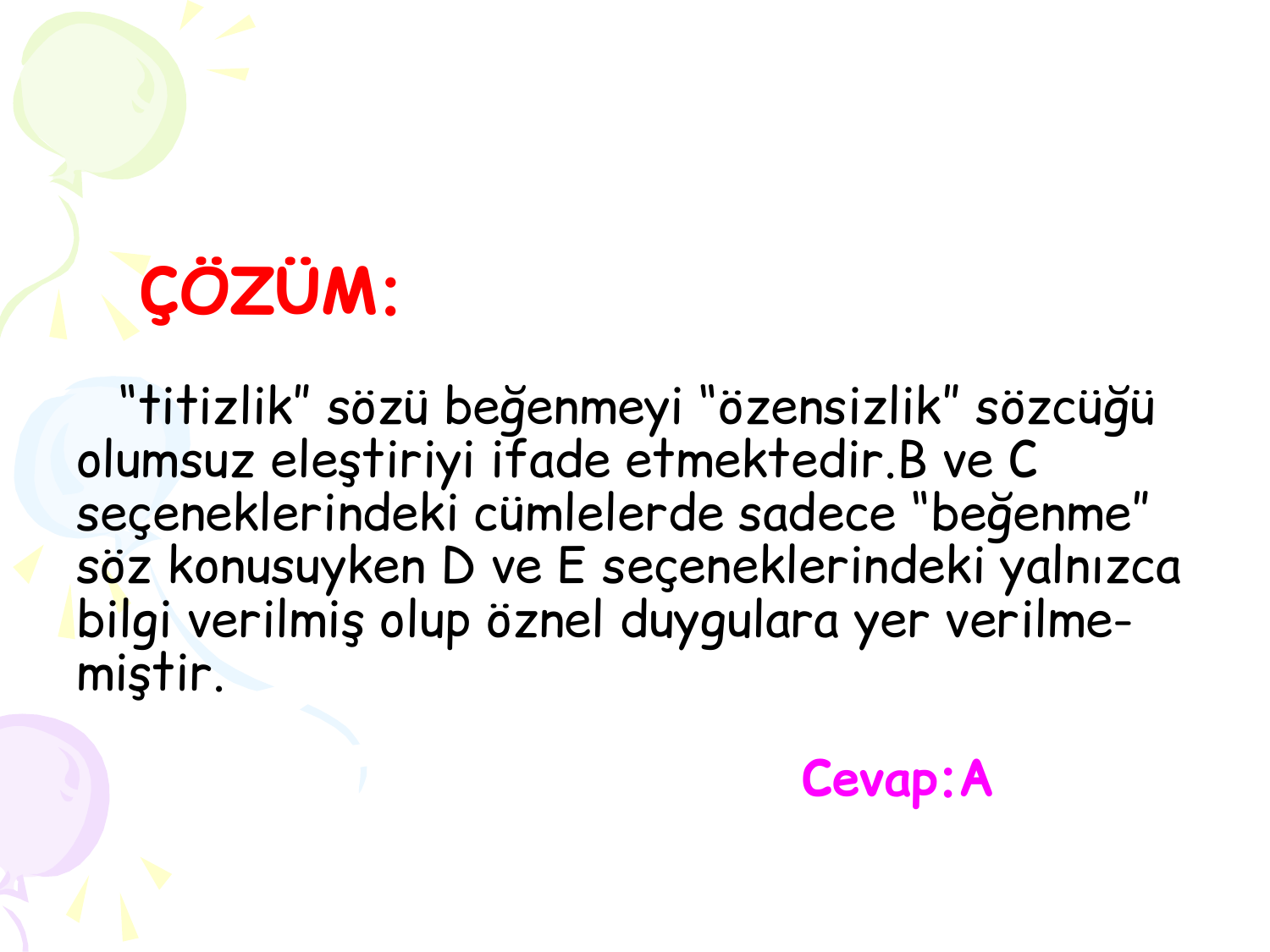

# ÇÖZÜM: “titizlik” sözü beğenmeyi “özensizlik” sözcüğü  olumsuz eleştiriyi ifade etmektedir.B ve C seçeneklerindeki cümlelerde sadece “beğenme” söz konusuyken D ve E seçeneklerindeki yalnızca bilgi verilmiş olup öznel duygulara yer verilme- miştir. Cevap:A